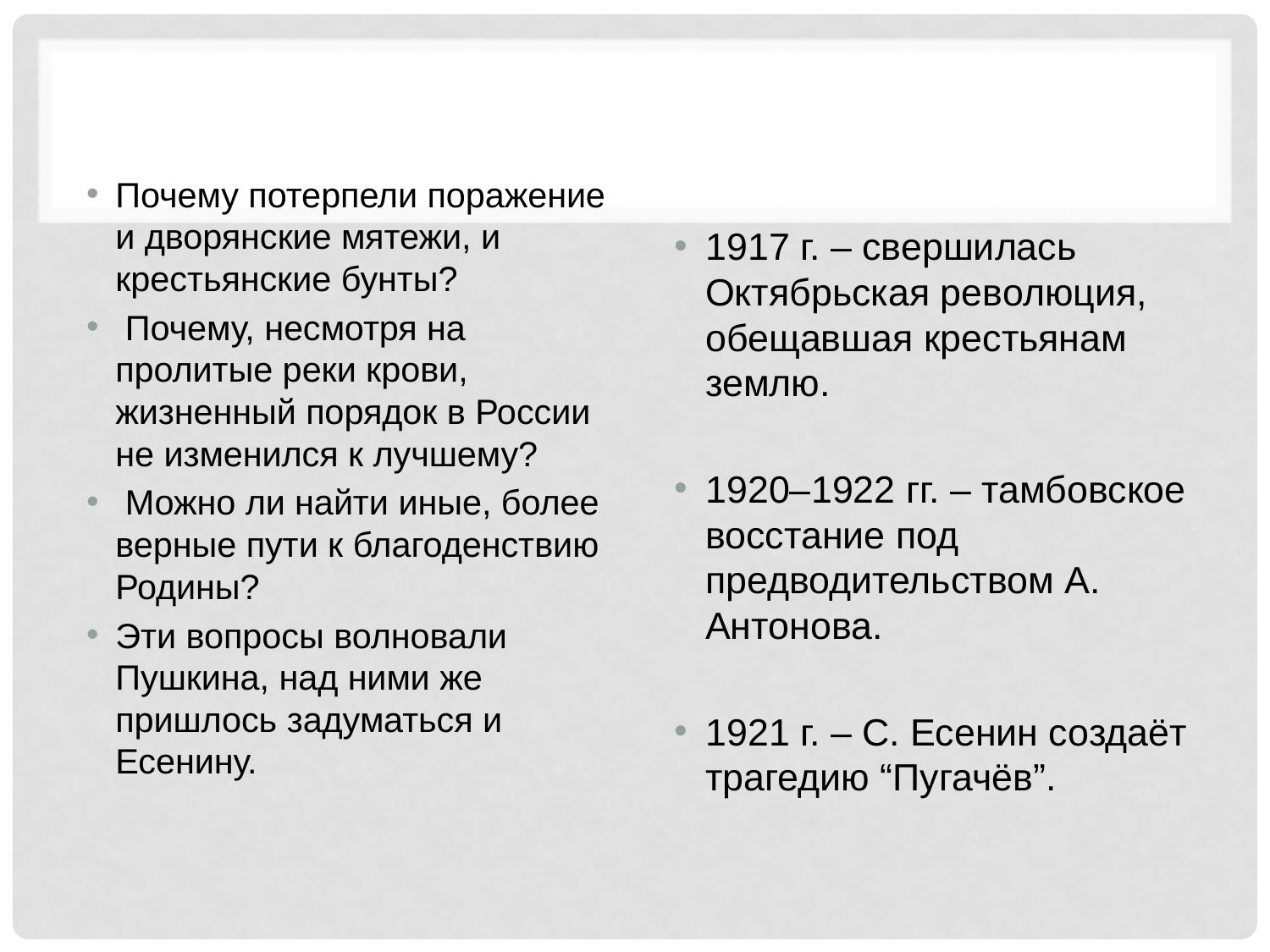

#
Почему потерпели поражение и дворянские мятежи, и крестьянские бунты?
 Почему, несмотря на пролитые реки крови, жизненный порядок в России не изменился к лучшему?
 Можно ли найти иные, более верные пути к благоденствию Родины?
Эти вопросы волновали Пушкина, над ними же пришлось задуматься и Есенину.
1917 г. – свершилась Октябрьская революция, обещавшая крестьянам землю.

1920–1922 гг. – тамбовское восстание под предводительством А. Антонова.

1921 г. – С. Есенин создаёт трагедию “Пугачёв”.